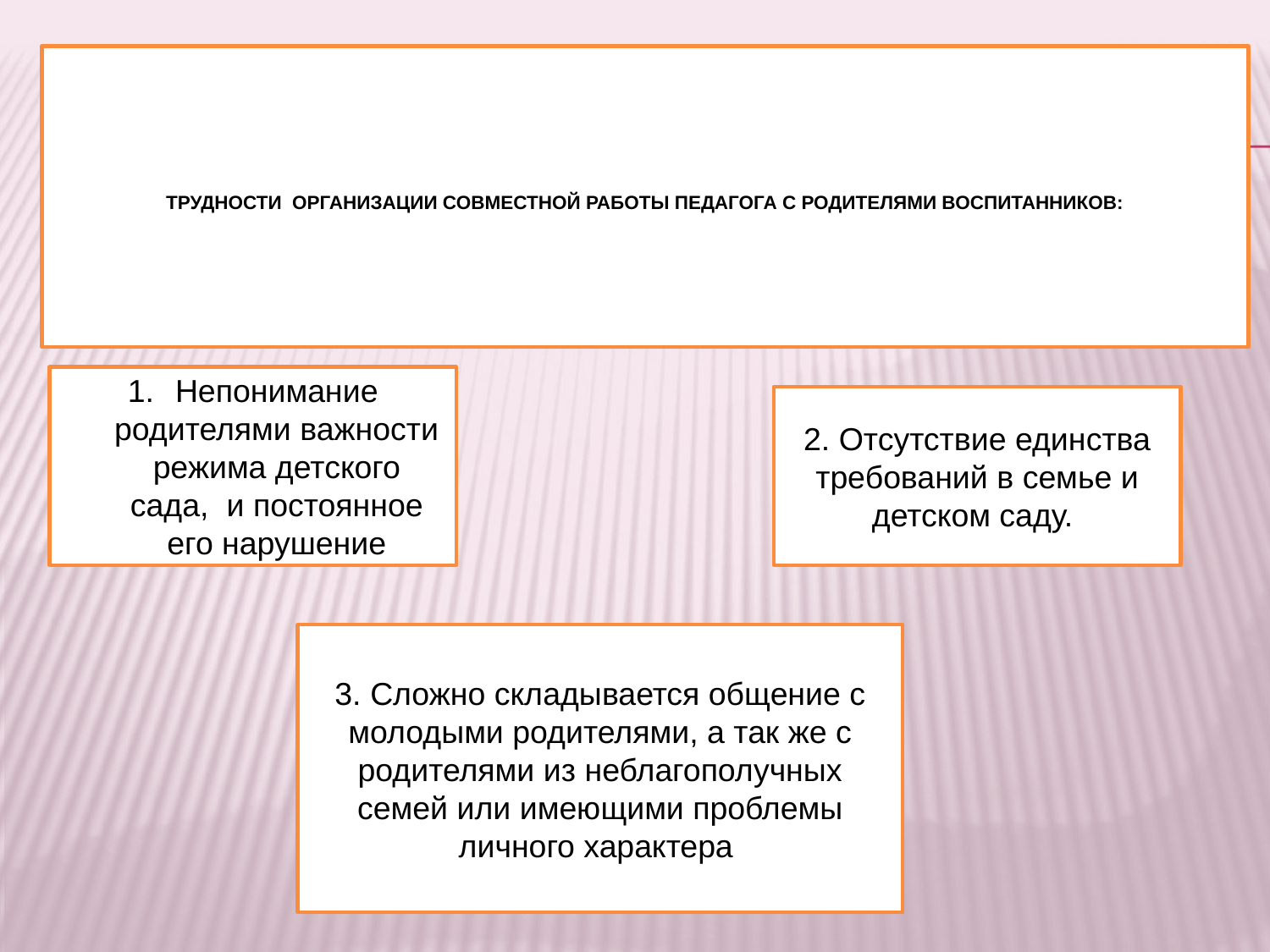

# Трудности  Организации совместной работы педагога с родителями воспитанников:
Непонимание родителями важности режима детского сада,  и постоянное его нарушение
2. Отсутствие единства требований в семье и детском саду.
3. Сложно складывается общение с молодыми родителями, а так же с родителями из неблагополучных семей или имеющими проблемы личного характера